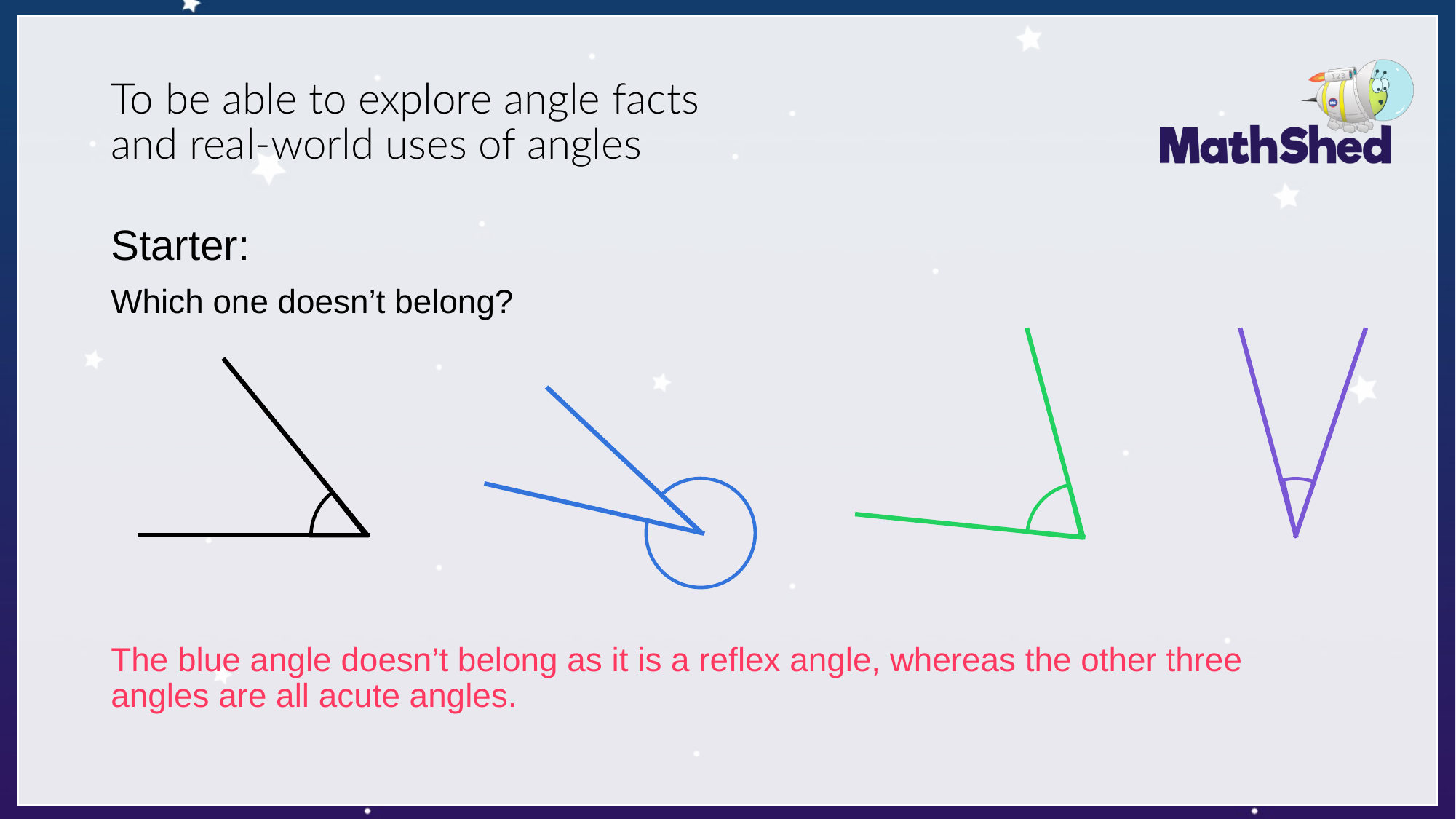

# To be able to explore angle facts and real-world uses of angles
Starter:
Which one doesn’t belong?

The blue angle doesn’t belong as it is a reflex angle, whereas the other three angles are all acute angles.